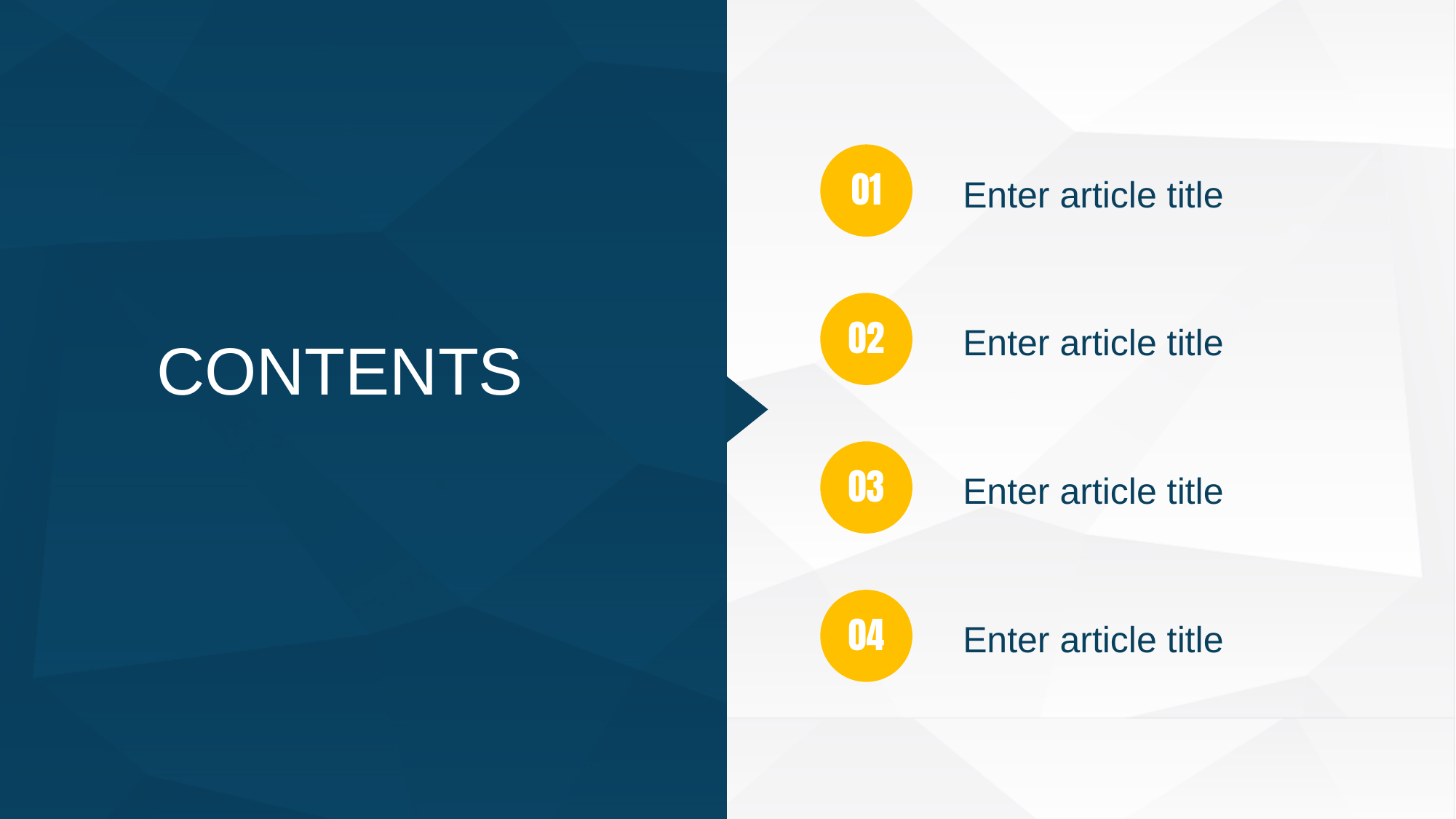

01
Enter article title
02
Enter article title
CONTENTS

03
Enter article title
04
Enter article title